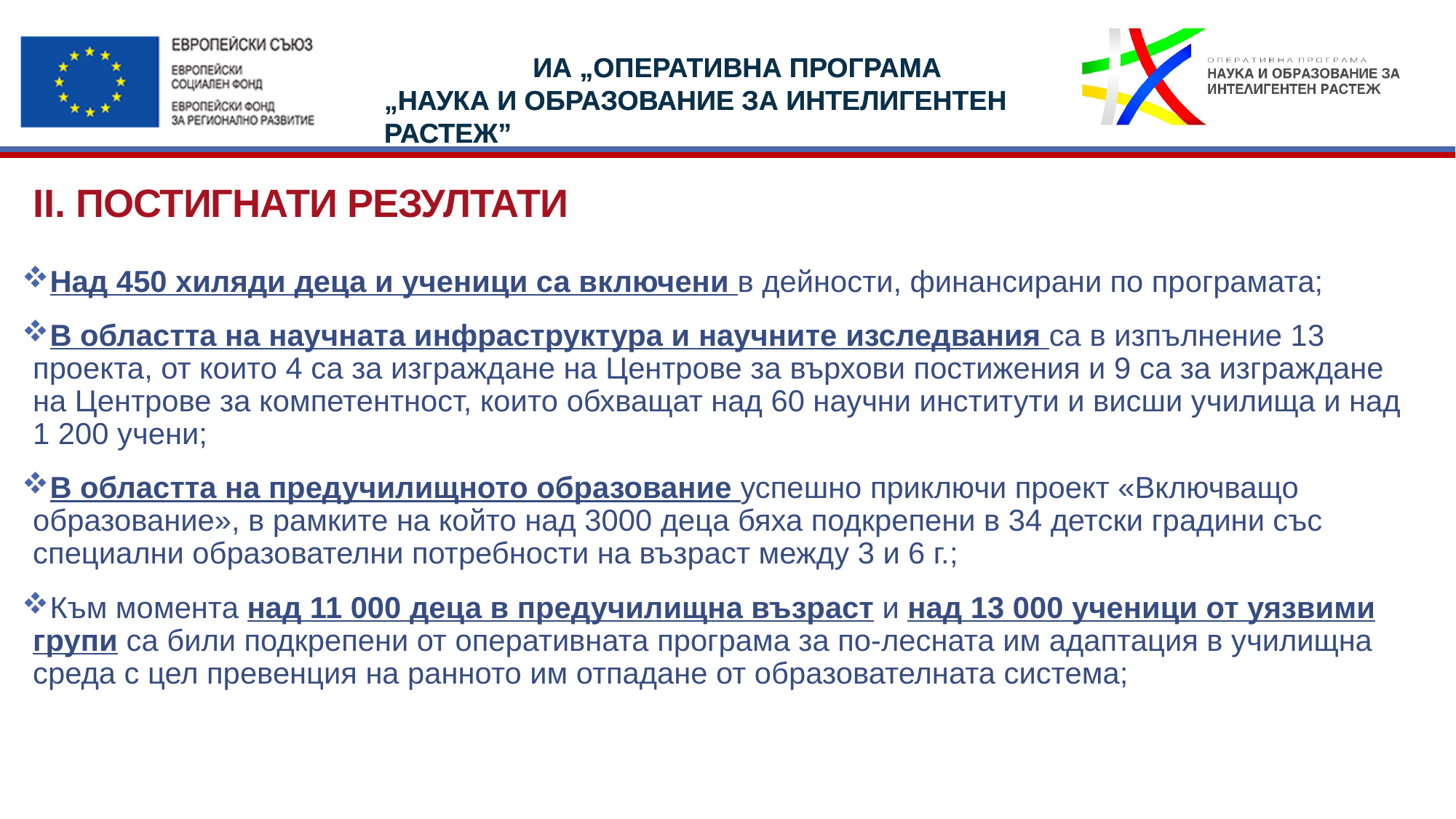

# II. Постигнати резултати
Над 450 хиляди деца и ученици са включени в дейности, финансирани по програмата;
В областта на научната инфраструктура и научните изследвания са в изпълнение 13 проекта, от които 4 са за изграждане на Центрове за върхови постижения и 9 са за изграждане на Центрове за компетентност, които обхващат над 60 научни институти и висши училища и над 1 200 учени;
В областта на предучилищното образование успешно приключи проект «Включващо образование», в рамките на който над 3000 деца бяха подкрепени в 34 детски градини със специални образователни потребности на възраст между 3 и 6 г.;
Към момента над 11 000 деца в предучилищна възраст и над 13 000 ученици от уязвими групи са били подкрепени от оперативната програма за по-лесната им адаптация в училищна среда с цел превенция на ранното им отпадане от образователната система;